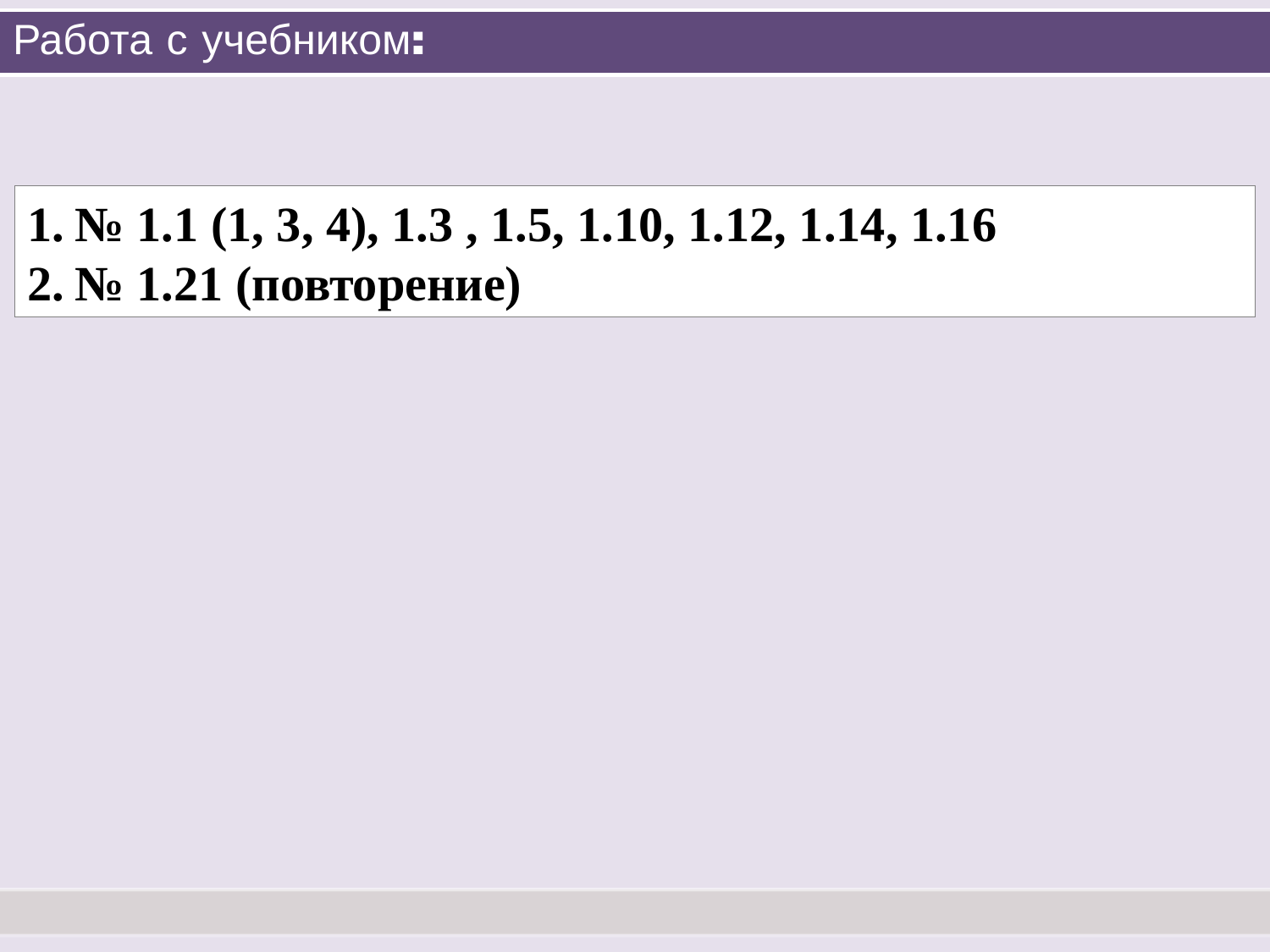

# Работа с учебником:

№ 1.1 (1, 3, 4), 1.3 , 1.5, 1.10, 1.12, 1.14, 1.16
№ 1.21 (повторение)